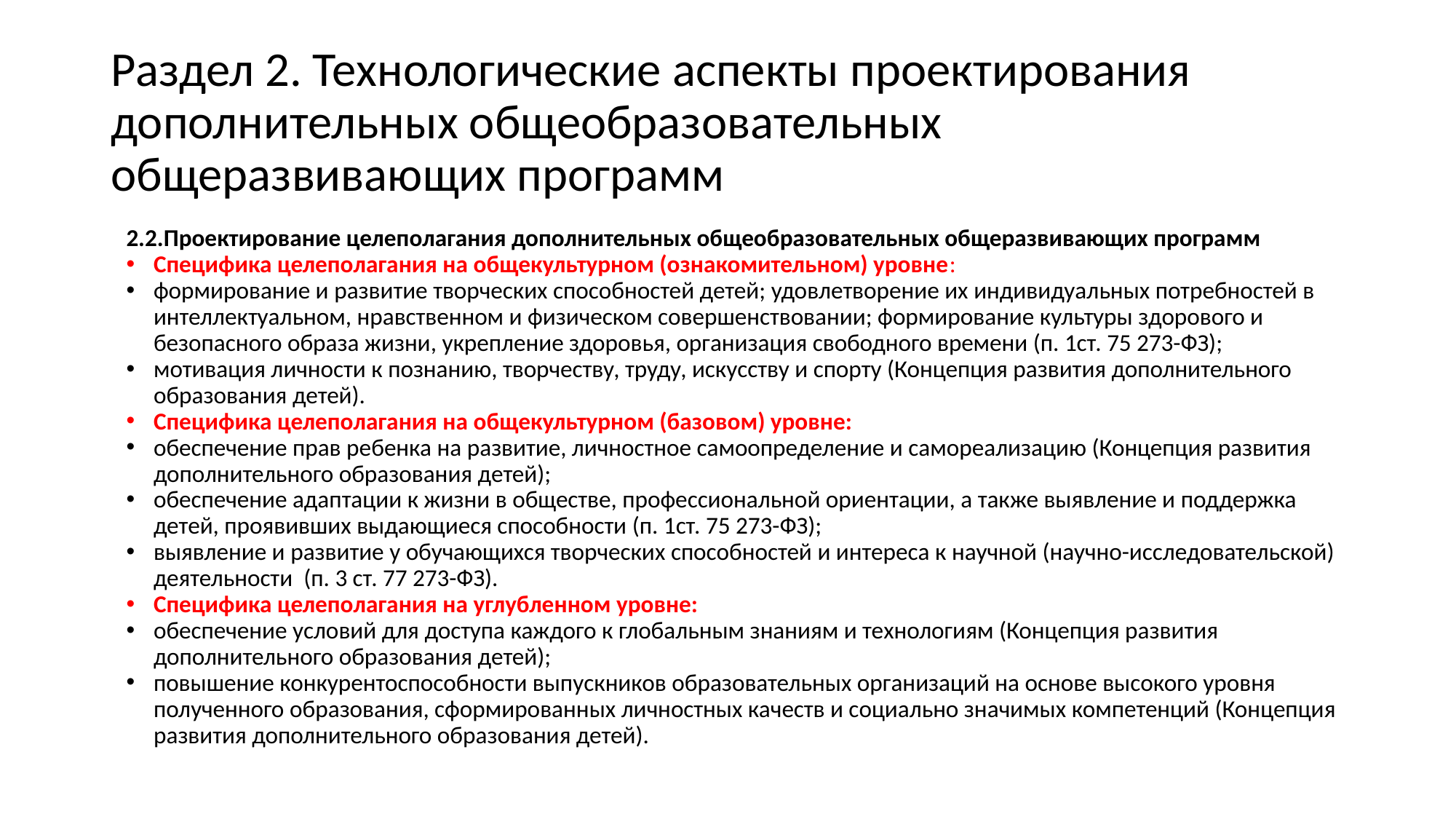

# Раздел 2. Технологические аспекты проектирования дополнительных общеобразовательных общеразвивающих программ
2.2.Проектирование целеполагания дополнительных общеобразовательных общеразвивающих программ
Специфика целеполагания на общекультурном (ознакомительном) уровне:
формирование и развитие творческих способностей детей; удовлетворение их индивидуальных потребностей в интеллектуальном, нравственном и физическом совершенствовании; формирование культуры здорового и безопасного образа жизни, укрепление здоровья, организация свободного времени (п. 1ст. 75 273-ФЗ);
мотивация личности к познанию, творчеству, труду, искусству и спорту (Концепция развития дополнительного образования детей).
Специфика целеполагания на общекультурном (базовом) уровне:
обеспечение прав ребенка на развитие, личностное самоопределение и самореализацию (Концепция развития дополнительного образования детей);
обеспечение адаптации к жизни в обществе, профессиональной ориентации, а также выявление и поддержка детей, проявивших выдающиеся способности (п. 1ст. 75 273-ФЗ);
выявление и развитие у обучающихся творческих способностей и интереса к научной (научно-исследовательской) деятельности  (п. 3 ст. 77 273-ФЗ).
Специфика целеполагания на углубленном уровне:
обеспечение условий для доступа каждого к глобальным знаниям и технологиям (Концепция развития дополнительного образования детей);
повышение конкурентоспособности выпускников образовательных организаций на основе высокого уровня полученного образования, сформированных личностных качеств и социально значимых компетенций (Концепция развития дополнительного образования детей).